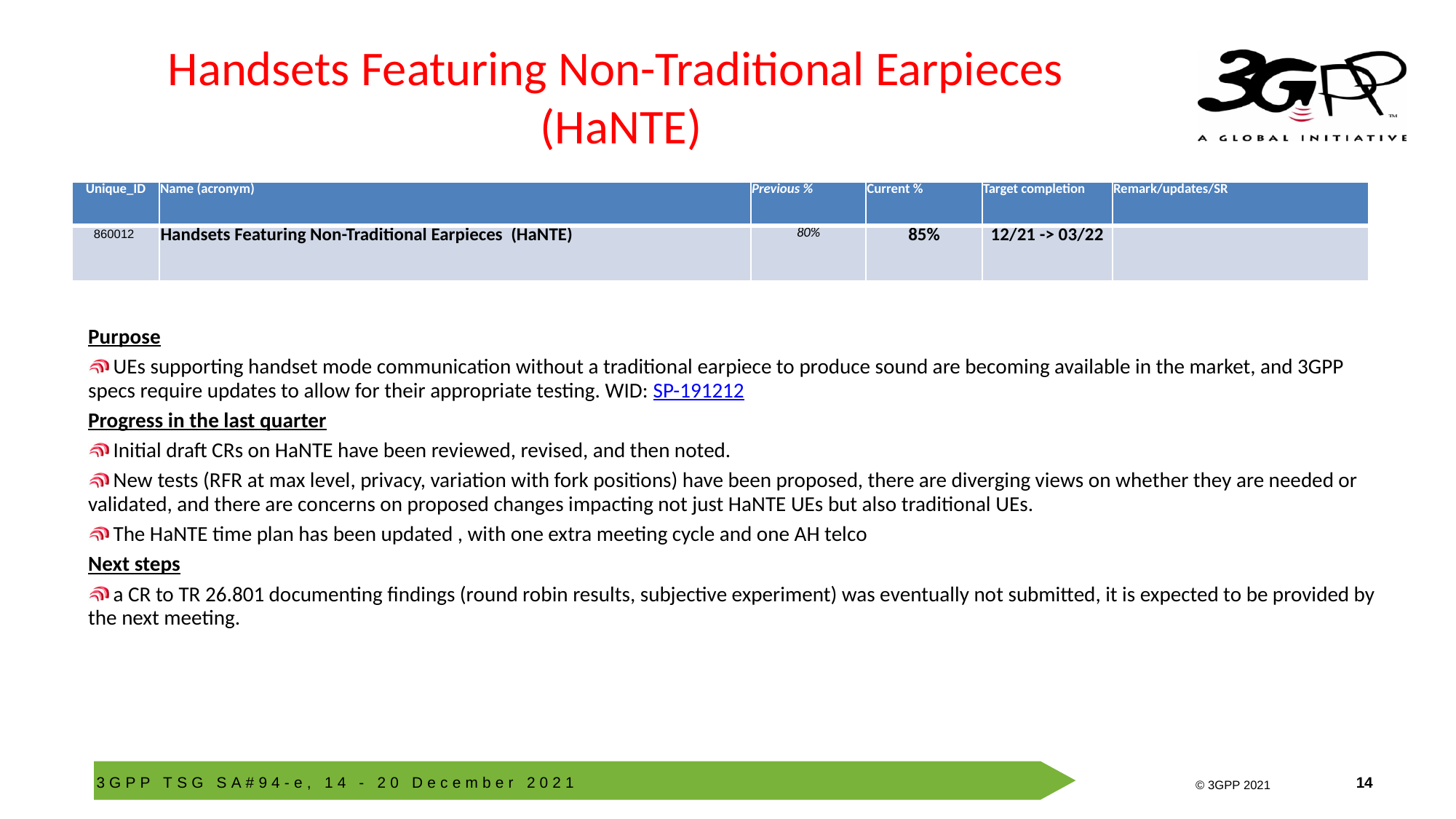

# Handsets Featuring Non-Traditional Earpieces  (HaNTE)
| Unique\_ID | Name (acronym) | Previous % | Current % | Target completion | Remark/updates/SR |
| --- | --- | --- | --- | --- | --- |
| 860012 | Handsets Featuring Non-Traditional Earpieces (HaNTE) | 80% | 85% | 12/21 -> 03/22 |  |
Purpose
 UEs supporting handset mode communication without a traditional earpiece to produce sound are becoming available in the market, and 3GPP specs require updates to allow for their appropriate testing. WID: SP-191212
Progress in the last quarter
 Initial draft CRs on HaNTE have been reviewed, revised, and then noted.
 New tests (RFR at max level, privacy, variation with fork positions) have been proposed, there are diverging views on whether they are needed or validated, and there are concerns on proposed changes impacting not just HaNTE UEs but also traditional UEs.
 The HaNTE time plan has been updated , with one extra meeting cycle and one AH telco
Next steps
 a CR to TR 26.801 documenting findings (round robin results, subjective experiment) was eventually not submitted, it is expected to be provided by the next meeting.